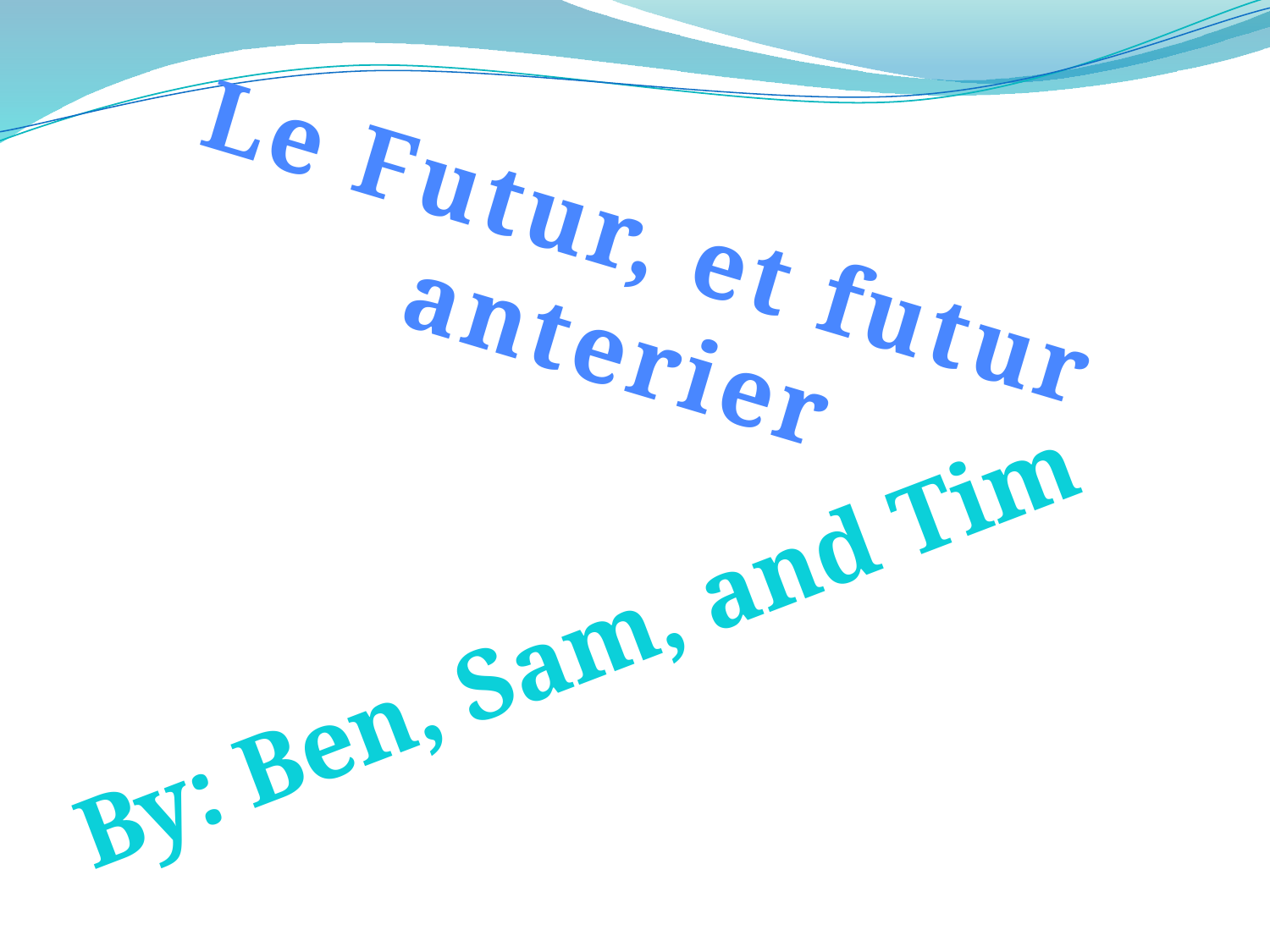

Le Futur, et futur anterier
By: Ben, Sam, and Tim